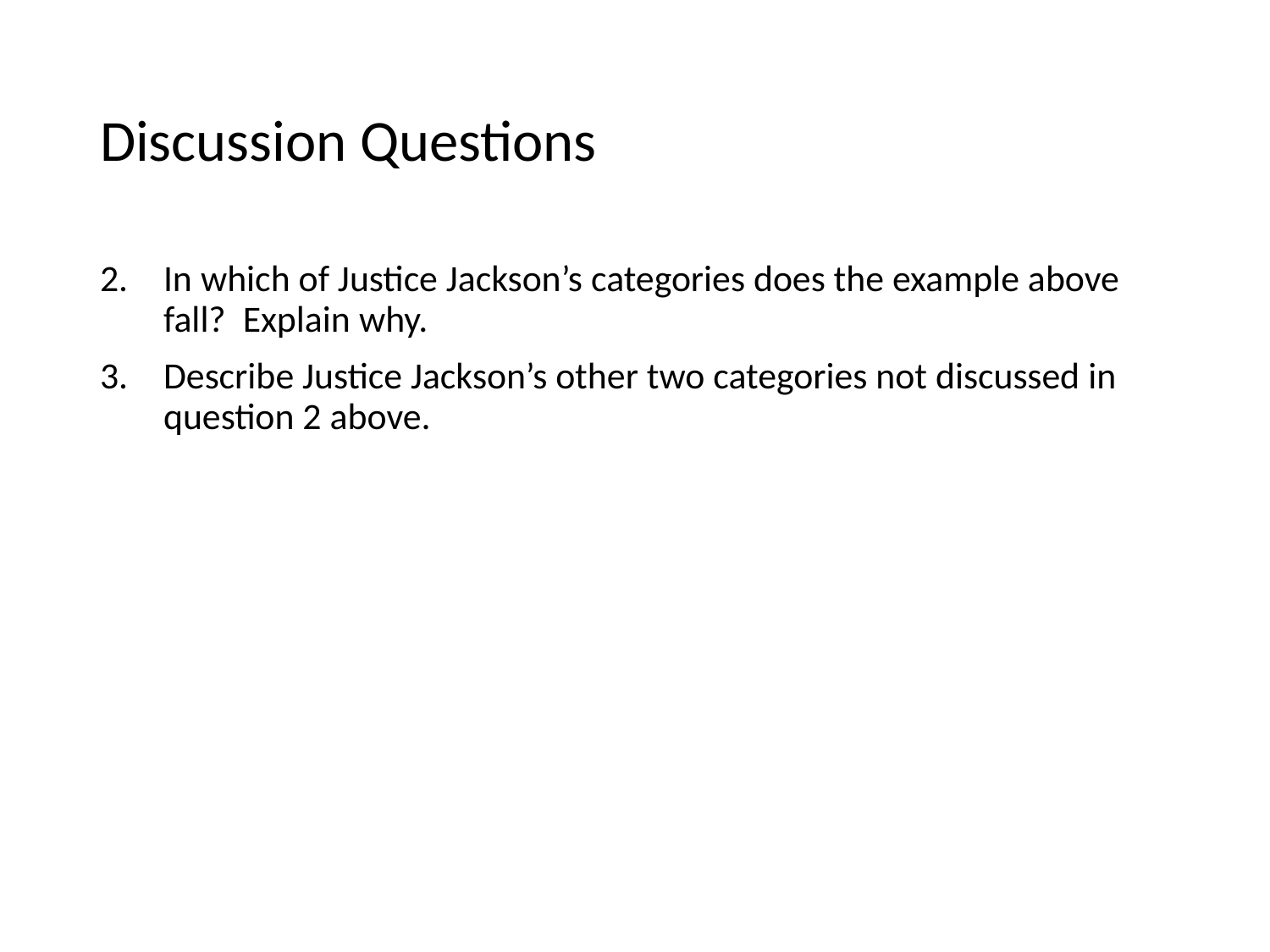

# Discussion Questions
In which of Justice Jackson’s categories does the example above fall?  Explain why.
Describe Justice Jackson’s other two categories not discussed in question 2 above.